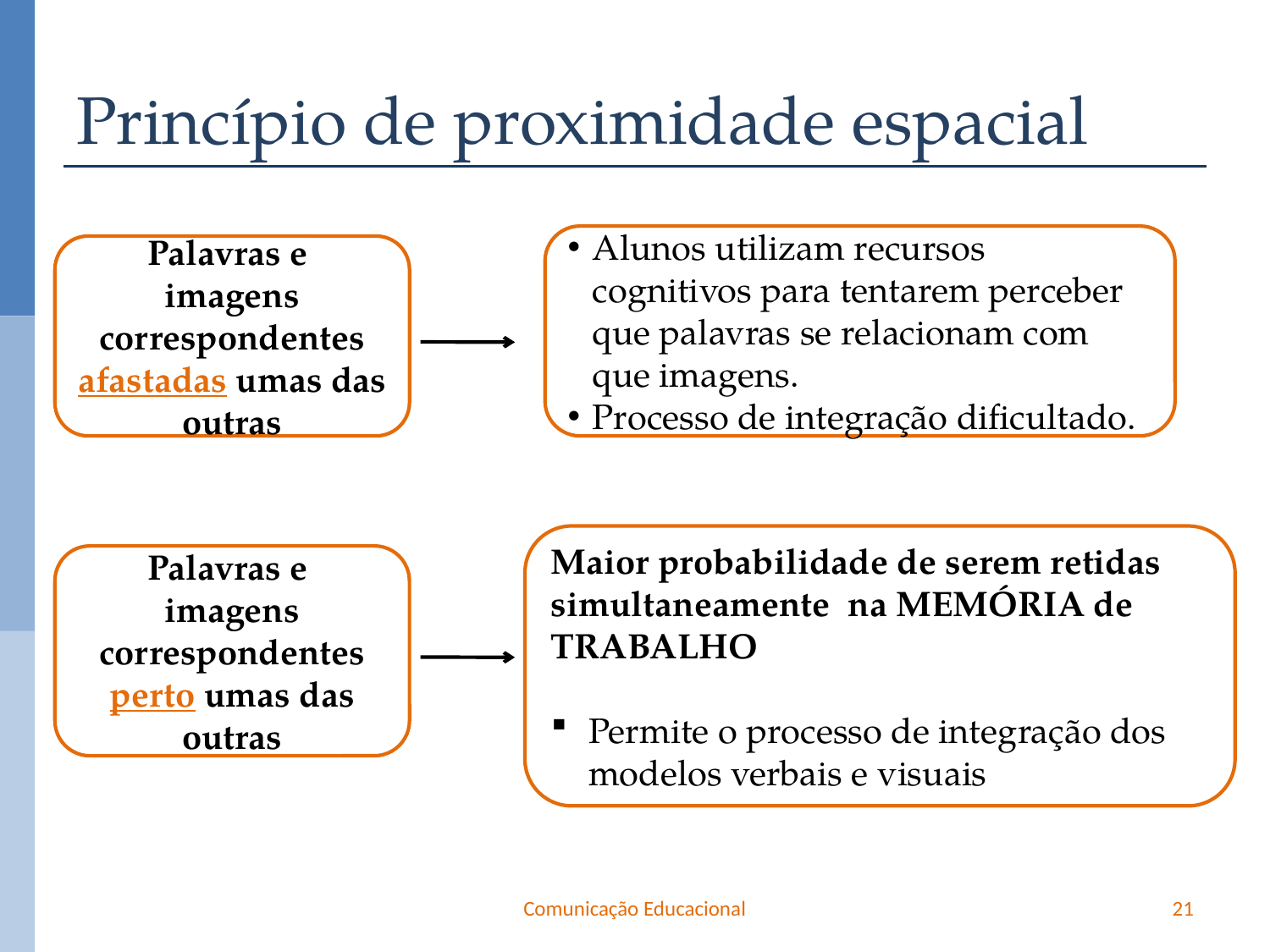

# Princípio de proximidade espacial

Alunos utilizam recursos cognitivos para tentarem perceber que palavras se relacionam com que imagens.
Processo de integração dificultado.

Palavras e  imagens correspondentes afastadas umas das outras

Maior probabilidade de serem retidas simultaneamente  na MEMÓRIA de TRABALHO

Permite o processo de integração dos modelos verbais e visuais

Palavras e  imagens correspondentes perto umas das outras
Comunicação Educacional
21